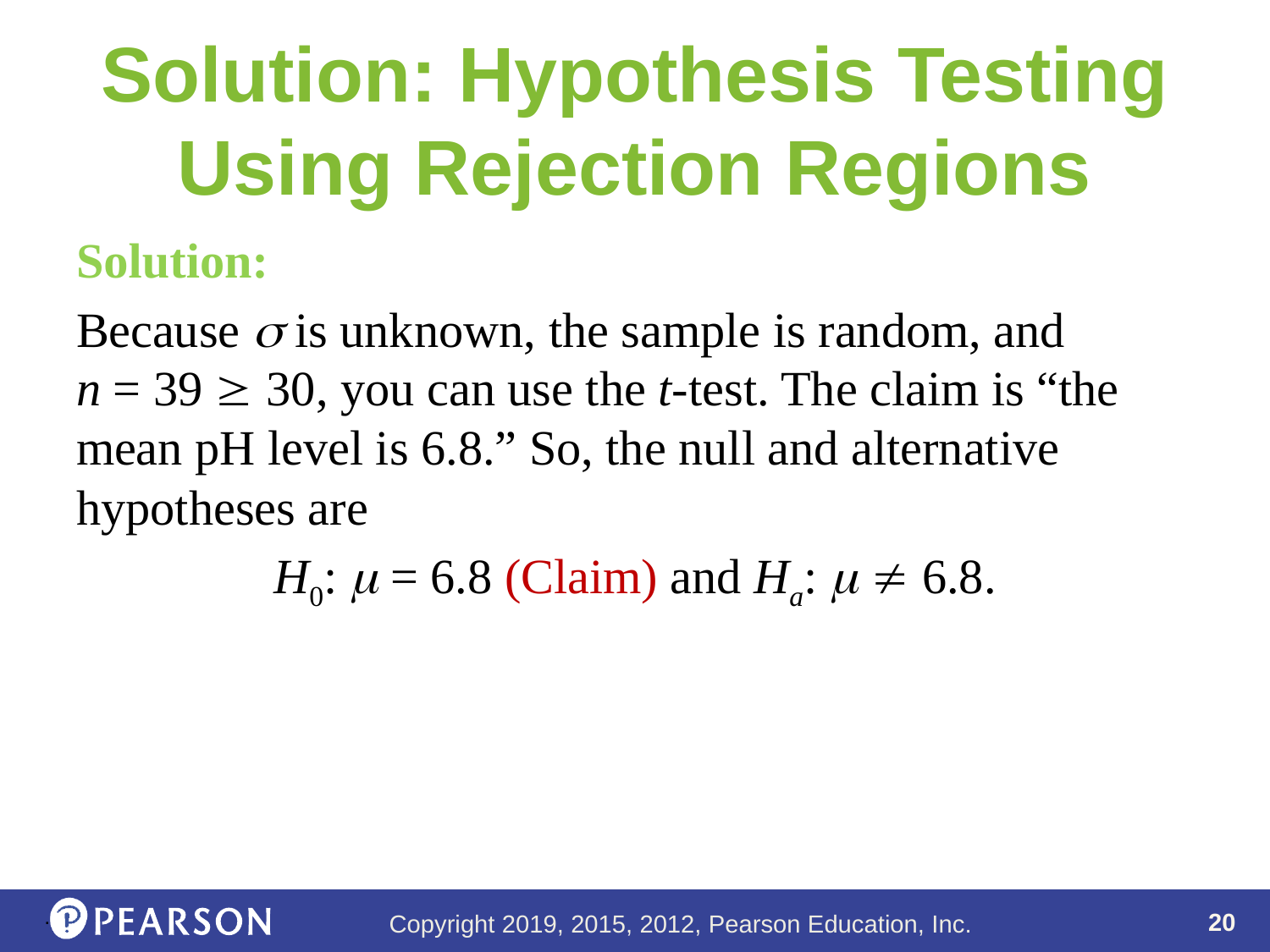

# Solution: Hypothesis Testing Using Rejection Regions
Solution:
Because σ is unknown, the sample is random, and
n = 39 ≥ 30, you can use the t-test. The claim is “the mean pH level is 6.8.” So, the null and alternative hypotheses are
H0: μ = 6.8 (Claim) and Ha: μ ≠ 6.8.
.